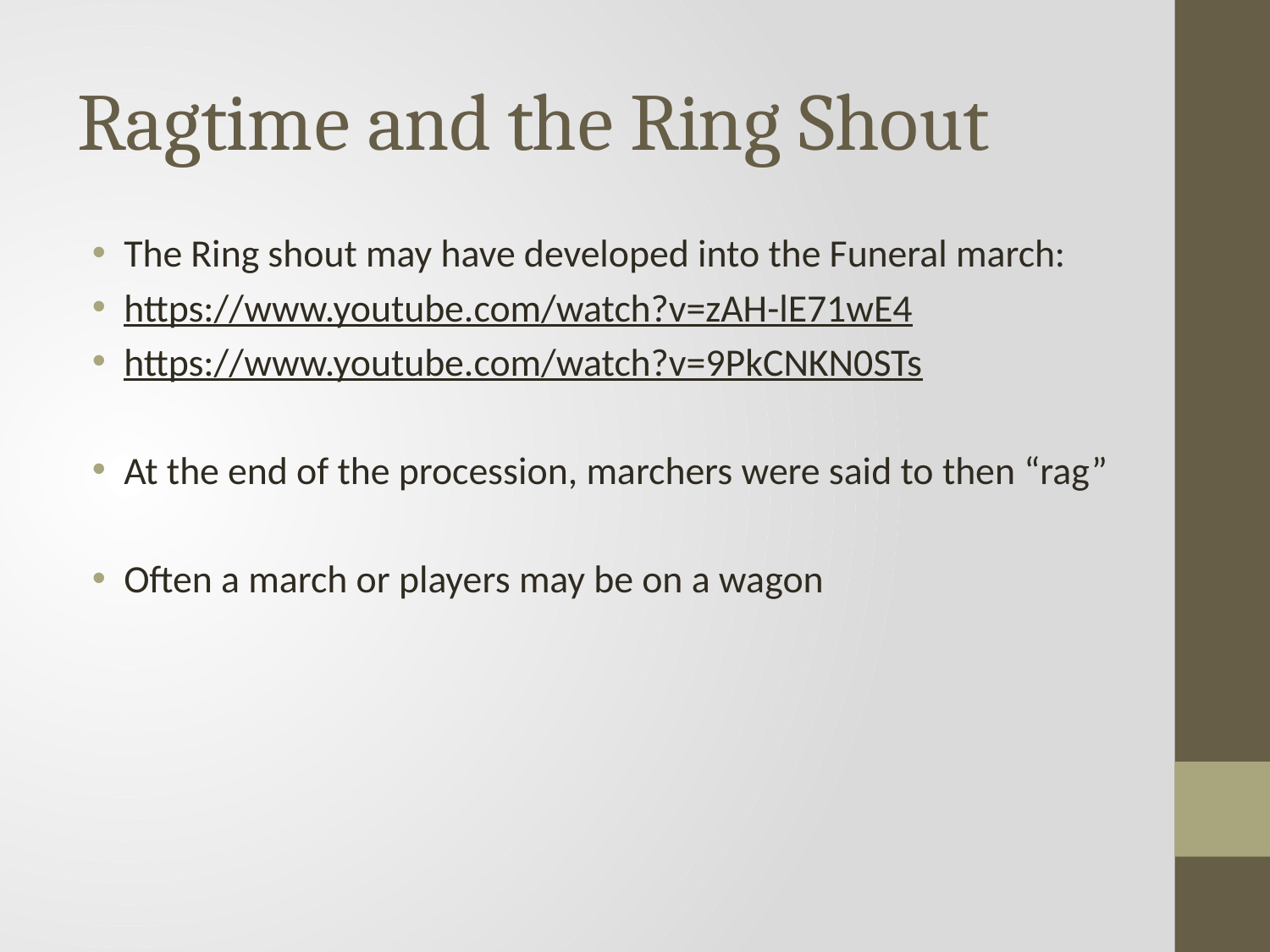

# Ragtime and the Ring Shout
The Ring shout may have developed into the Funeral march:
https://www.youtube.com/watch?v=zAH-lE71wE4
https://www.youtube.com/watch?v=9PkCNKN0STs

At the end of the procession, marchers were said to then “rag”

Often a march or players may be on a wagon